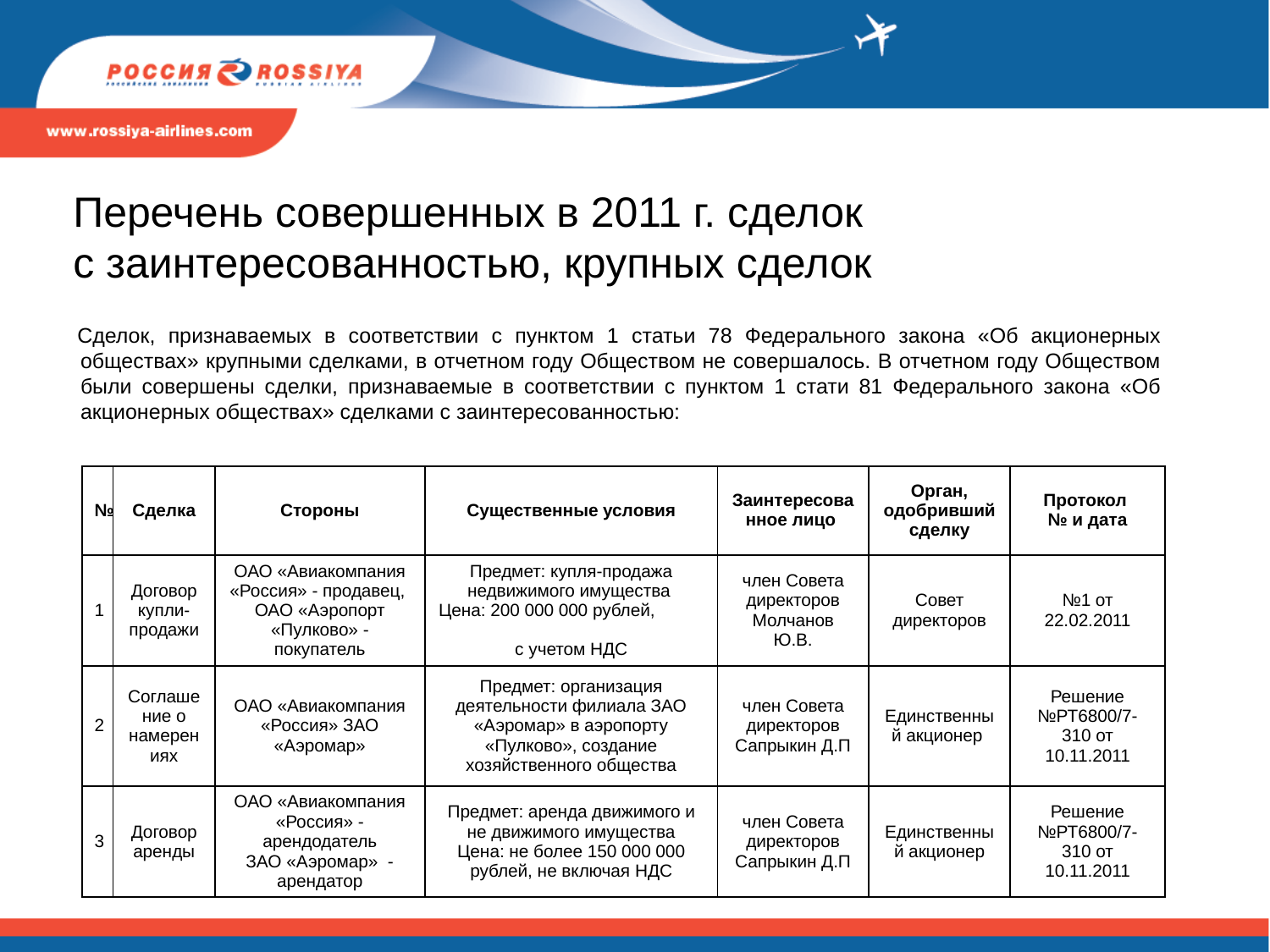

# Перечень совершенных в 2011 г. сделок с заинтересованностью, крупных сделок

Сделок, признаваемых в соответствии с пунктом 1 статьи 78 Федерального закона «Об акционерных обществах» крупными сделками, в отчетном году Обществом не совершалось. В отчетном году Обществом были совершены сделки, признаваемые в соответствии с пунктом 1 стати 81 Федерального закона «Об акционерных обществах» сделками с заинтересованностью:

| № | Сделка | Стороны | Существенные условия | Заинтересованное лицо | Орган, одобривший сделку | Протокол № и дата |
| --- | --- | --- | --- | --- | --- | --- |
| 1 | Договор купли-продажи | ОАО «Авиакомпания «Россия» - продавец, ОАО «Аэропорт «Пулково» - покупатель | Предмет: купля-продажа недвижимого имущества Цена: 200 000 000 рублей, с учетом НДС | член Совета директоров Молчанов Ю.В. | Совет директоров | №1 от 22.02.2011 |
| 2 | Соглашение о намерениях | ОАО «Авиакомпания «Россия» ЗАО «Аэромар» | Предмет: организация деятельности филиала ЗАО «Аэромар» в аэропорту «Пулково», создание хозяйственного общества | член Совета директоров Сапрыкин Д.П | Единственный акционер | Решение №РТ6800/7-310 от 10.11.2011 |
| 3 | Договор аренды | ОАО «Авиакомпания «Россия» - арендодатель ЗАО «Аэромар»  - арендатор | Предмет: аренда движимого и не движимого имущества Цена: не более 150 000 000 рублей, не включая НДС | член Совета директоров Сапрыкин Д.П | Единственный акционер | Решение №РТ6800/7-310 от 10.11.2011 |